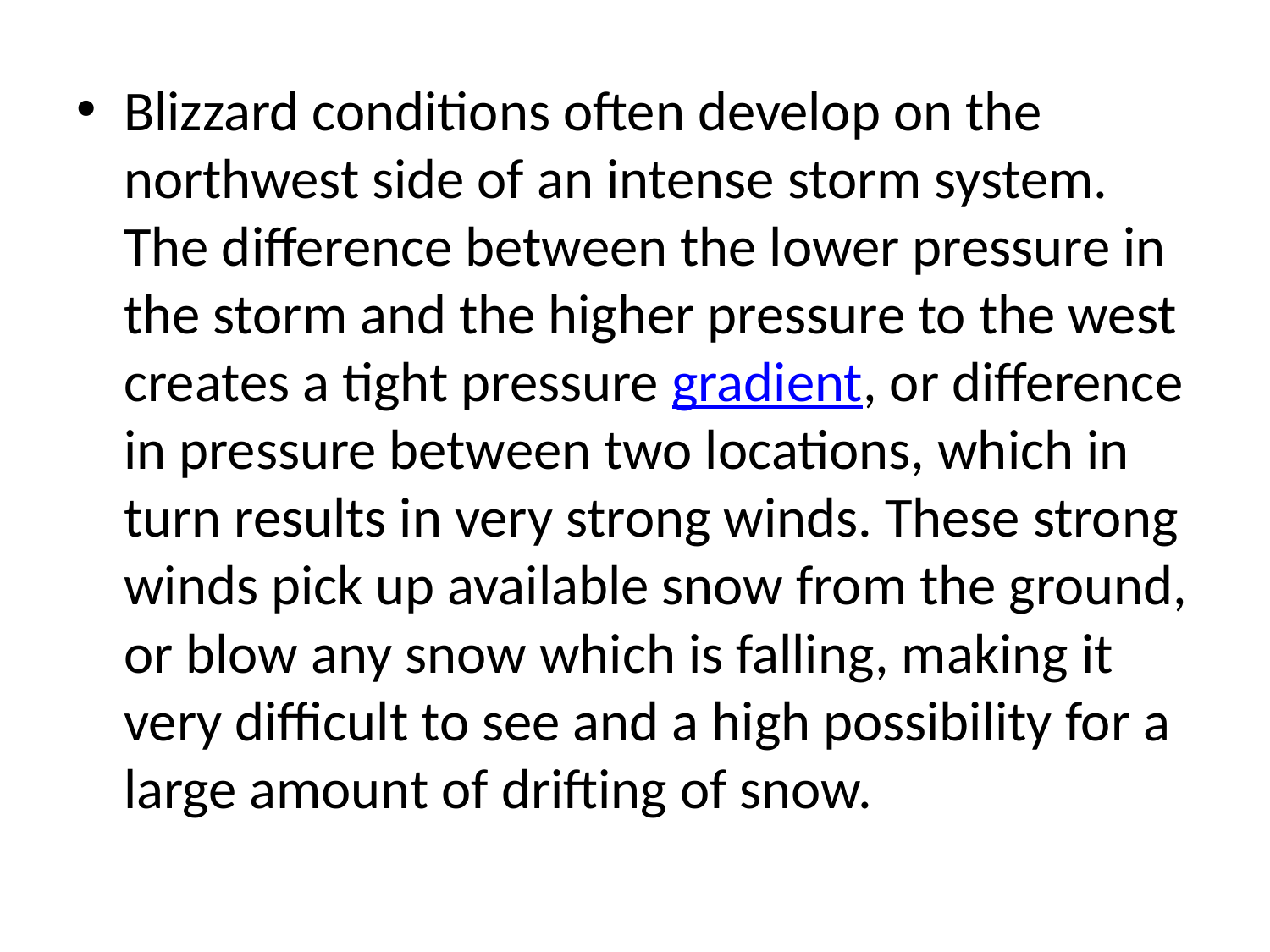

Blizzard conditions often develop on the northwest side of an intense storm system. The difference between the lower pressure in the storm and the higher pressure to the west creates a tight pressure gradient, or difference in pressure between two locations, which in turn results in very strong winds. These strong winds pick up available snow from the ground, or blow any snow which is falling, making it very difficult to see and a high possibility for a large amount of drifting of snow.